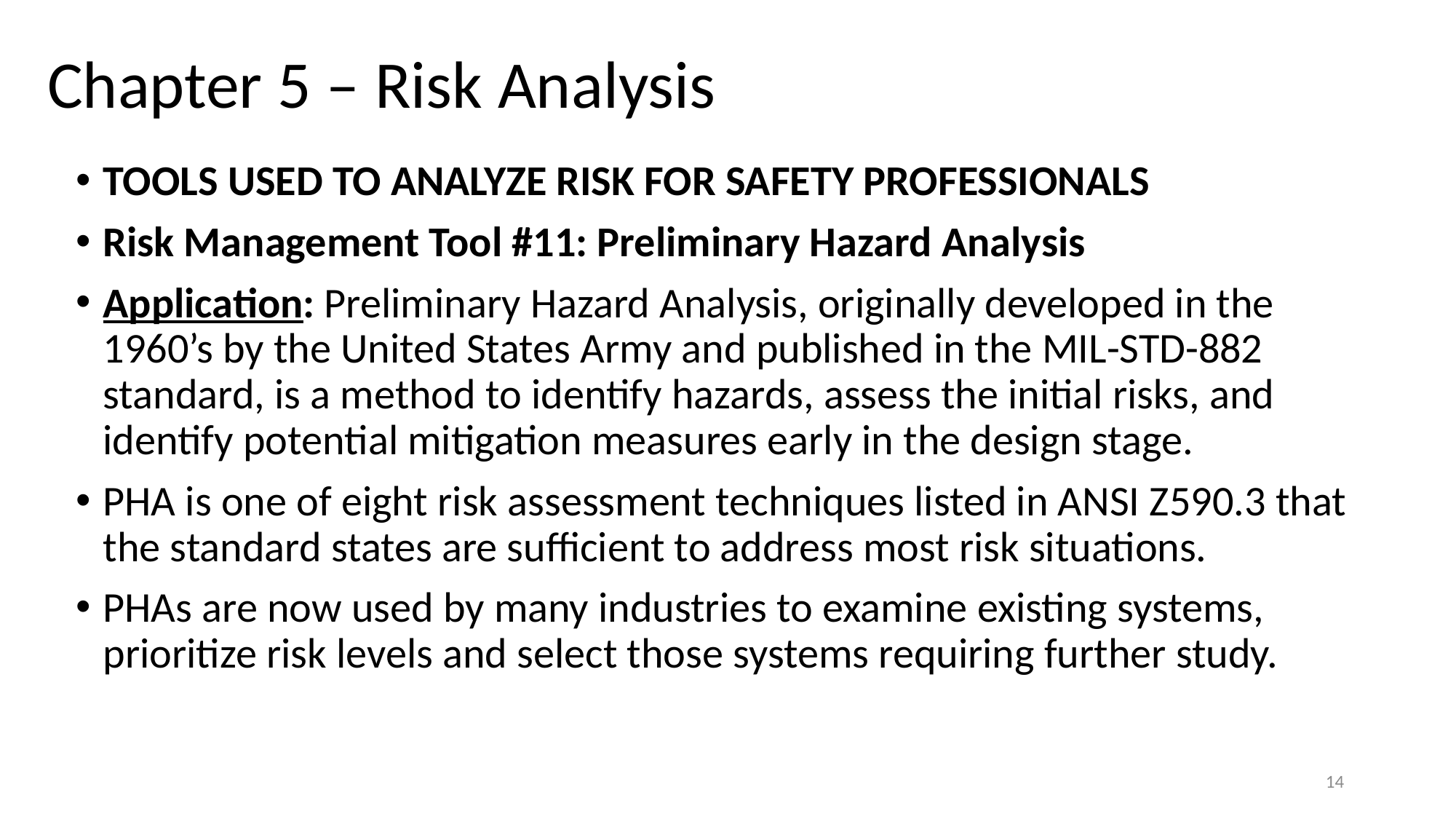

# Chapter 5 – Risk Analysis
TOOLS USED TO ANALYZE RISK FOR SAFETY PROFESSIONALS
Risk Management Tool #11: Preliminary Hazard Analysis
Application: Preliminary Hazard Analysis, originally developed in the 1960’s by the United States Army and published in the MIL-STD-882 standard, is a method to identify hazards, assess the initial risks, and identify potential mitigation measures early in the design stage.
PHA is one of eight risk assessment techniques listed in ANSI Z590.3 that the standard states are sufficient to address most risk situations.
PHAs are now used by many industries to examine existing systems, prioritize risk levels and select those systems requiring further study.
14